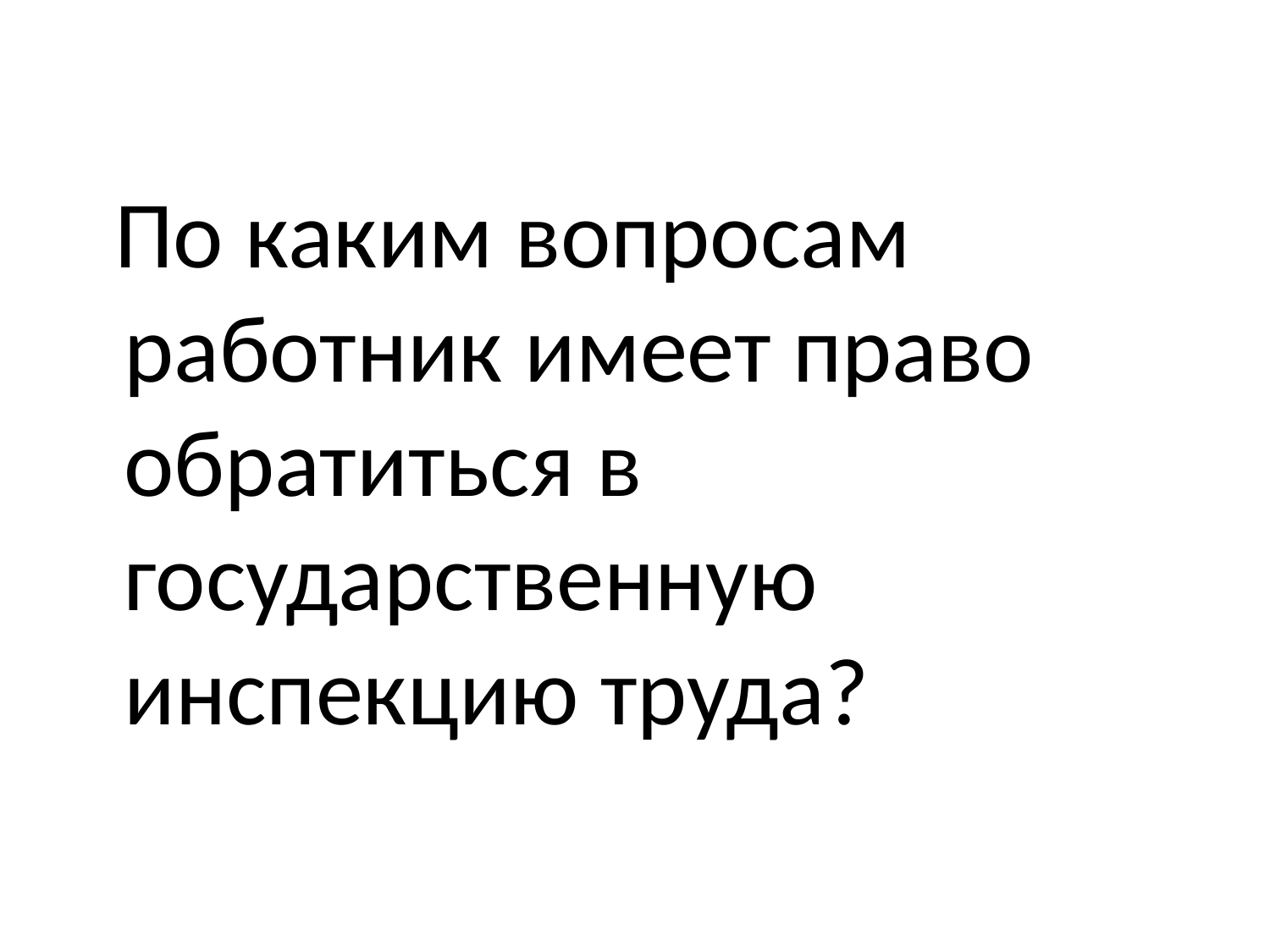

#
   По каким вопросам работник имеет право обратиться в государственную инспекцию труда?